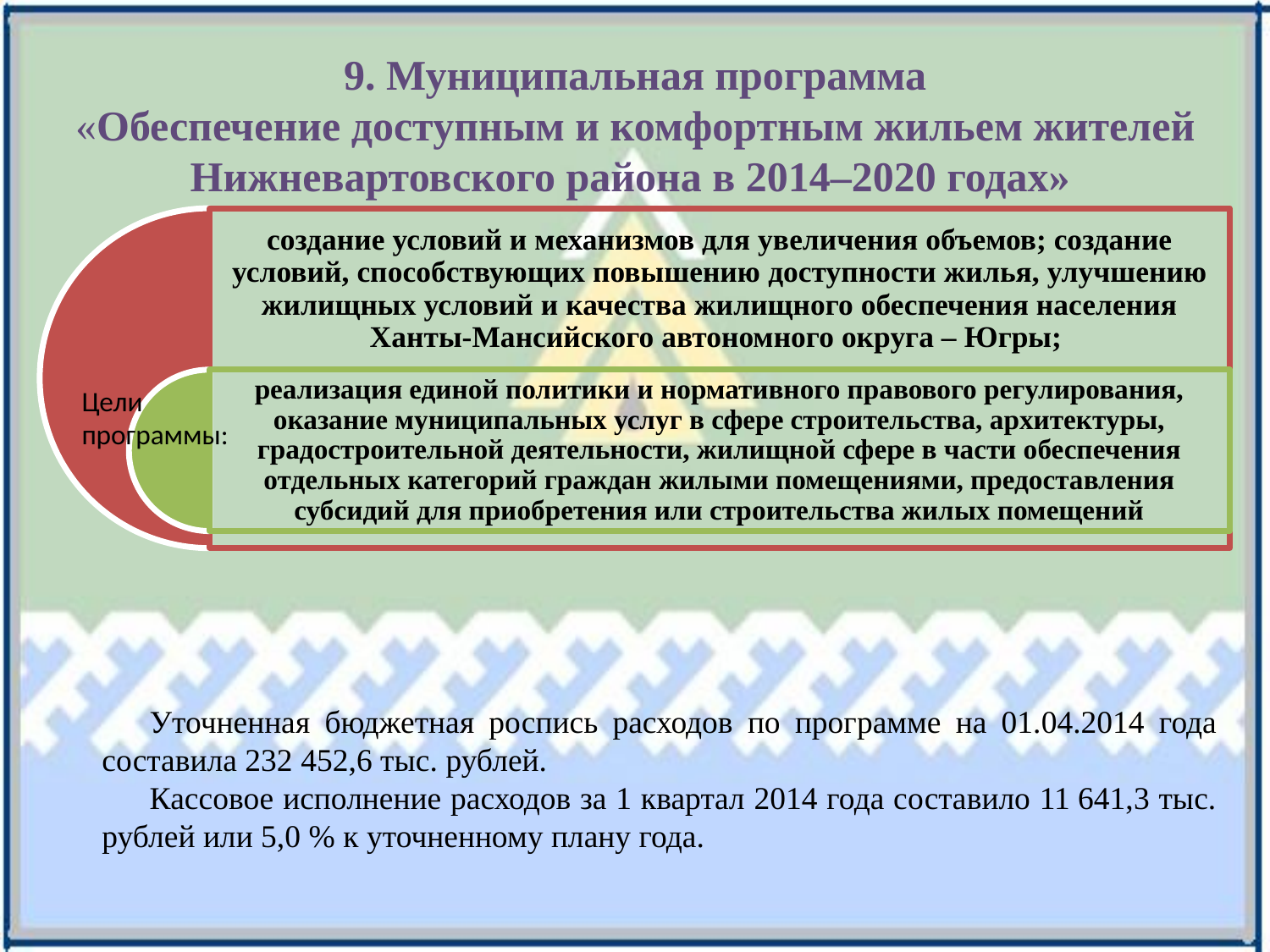

9. Муниципальная программа
«Обеспечение доступным и комфортным жильем жителей Нижневартовского района в 2014–2020 годах»
создание условий и механизмов для увеличения объемов; создание условий, способствующих повышению доступности жилья, улучшению жилищных условий и качества жилищного обеспечения населения Ханты-Мансийского автономного округа – Югры;
реализация единой политики и нормативного правового регулирования, оказание муниципальных услуг в сфере строительства, архитектуры, градостроительной деятельности, жилищной сфере в части обеспечения отдельных категорий граждан жилыми помещениями, предоставления субсидий для приобретения или строительства жилых помещений
Цели программы:
Уточненная бюджетная роспись расходов по программе на 01.04.2014 года составила 232 452,6 тыс. рублей.
Кассовое исполнение расходов за 1 квартал 2014 года составило 11 641,3 тыс. рублей или 5,0 % к уточненному плану года.